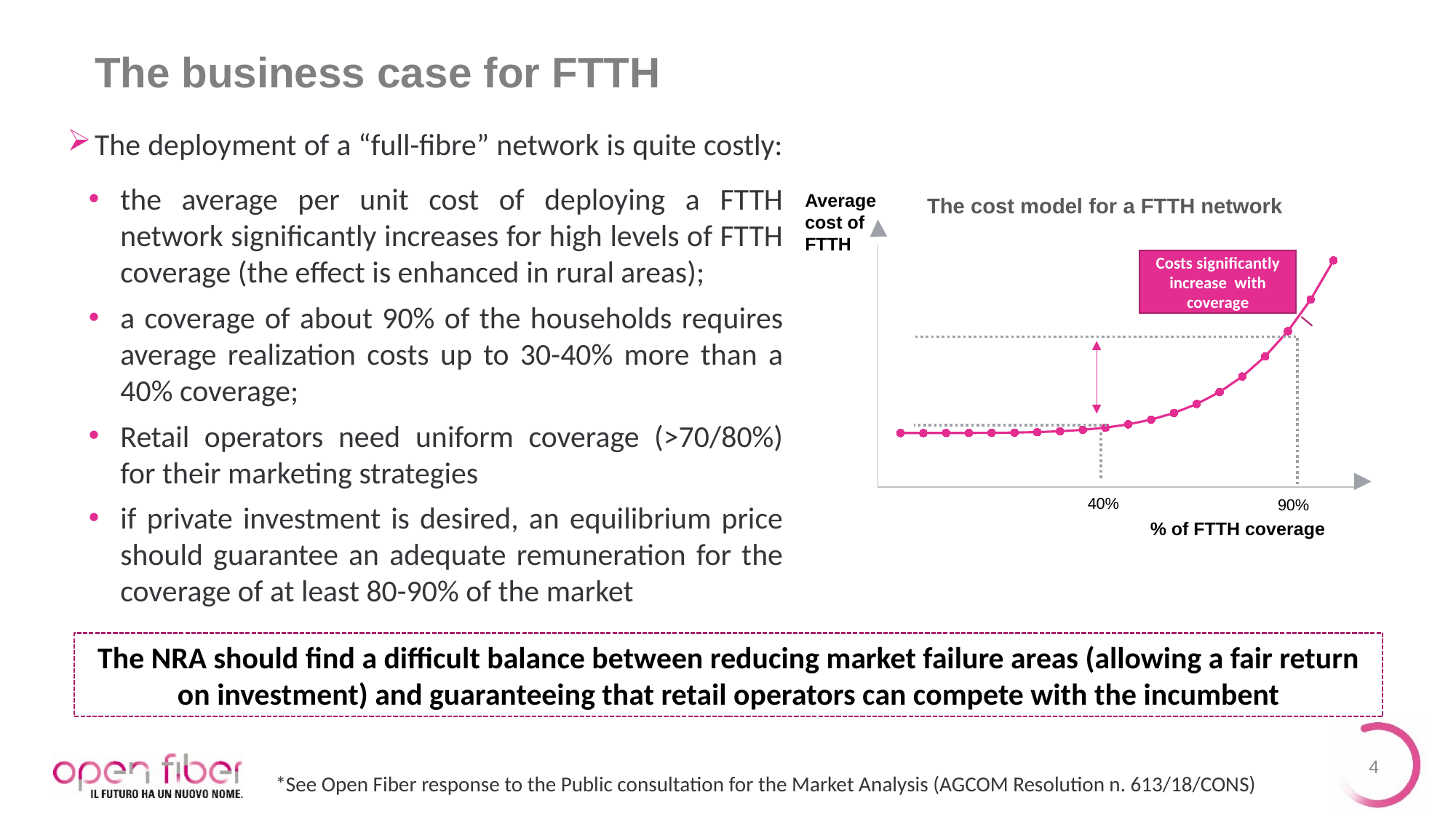

# The business case for FTTH
The deployment of a “full-fibre” network is quite costly:
the average per unit cost of deploying a FTTH network significantly increases for high levels of FTTH coverage (the effect is enhanced in rural areas);
a coverage of about 90% of the households requires average realization costs up to 30-40% more than a 40% coverage;
Retail operators need uniform coverage (>70/80%) for their marketing strategies
if private investment is desired, an equilibrium price should guarantee an adequate remuneration for the coverage of at least 80-90% of the market
Average cost of FTTH

### Chart

| Category | FTTH costs of deployment in Urban areas  |
|---|---|
The cost model for a FTTH network

Costs significantly increase  with coverage

40%
90%
% of FTTH coverage
The NRA should find a difficult balance between reducing market failure areas (allowing a fair return on investment) and guaranteeing that retail operators can compete with the incumbent
4
*See Open Fiber response to the Public consultation for the Market Analysis (AGCOM Resolution n. 613/18/CONS)